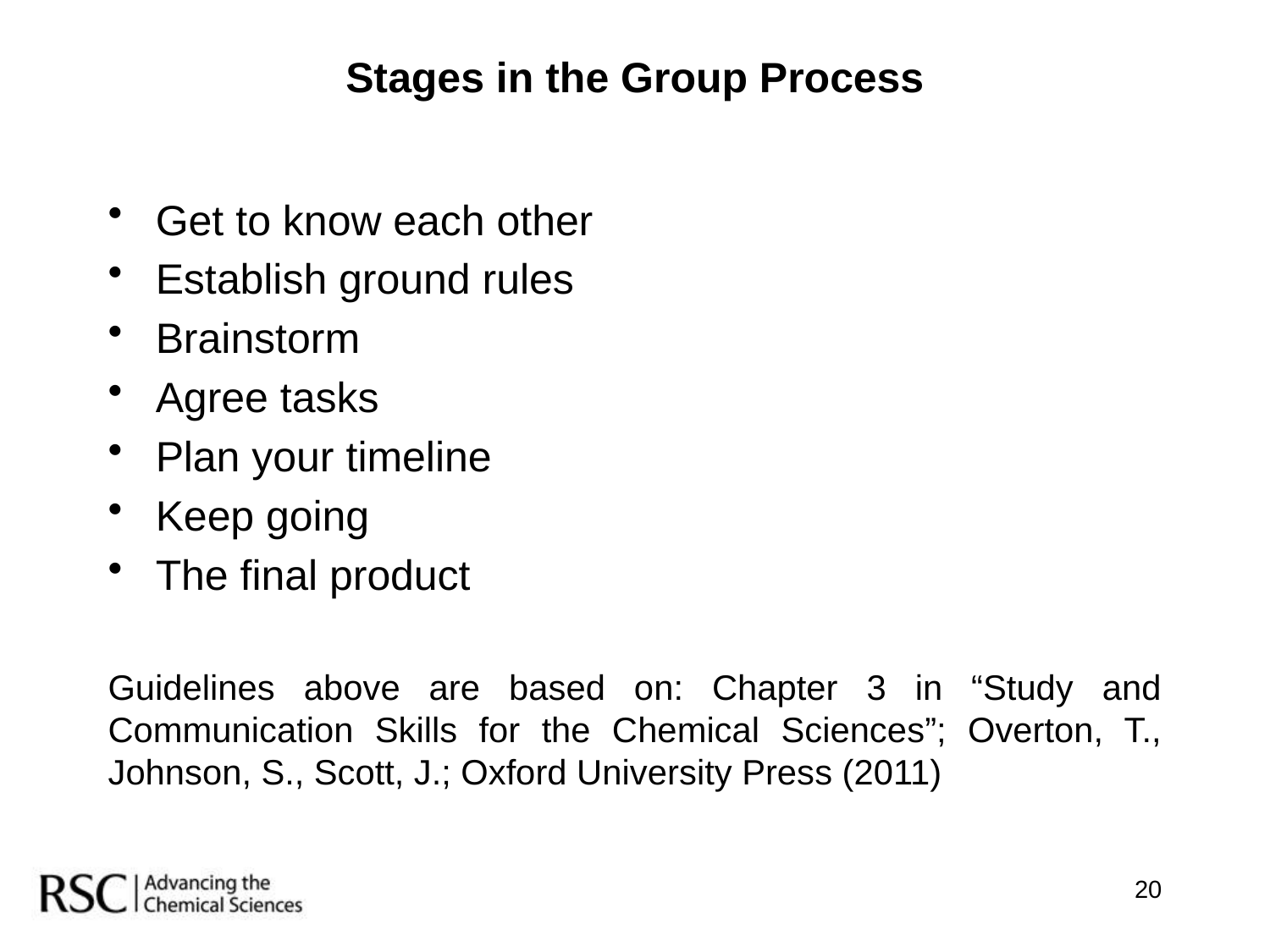

# Stages in the Group Process
Get to know each other
Establish ground rules
Brainstorm
Agree tasks
Plan your timeline
Keep going
The final product

Guidelines above are based on: Chapter 3 in “Study and Communication Skills for the Chemical Sciences”; Overton, T., Johnson, S., Scott, J.; Oxford University Press (2011)
20